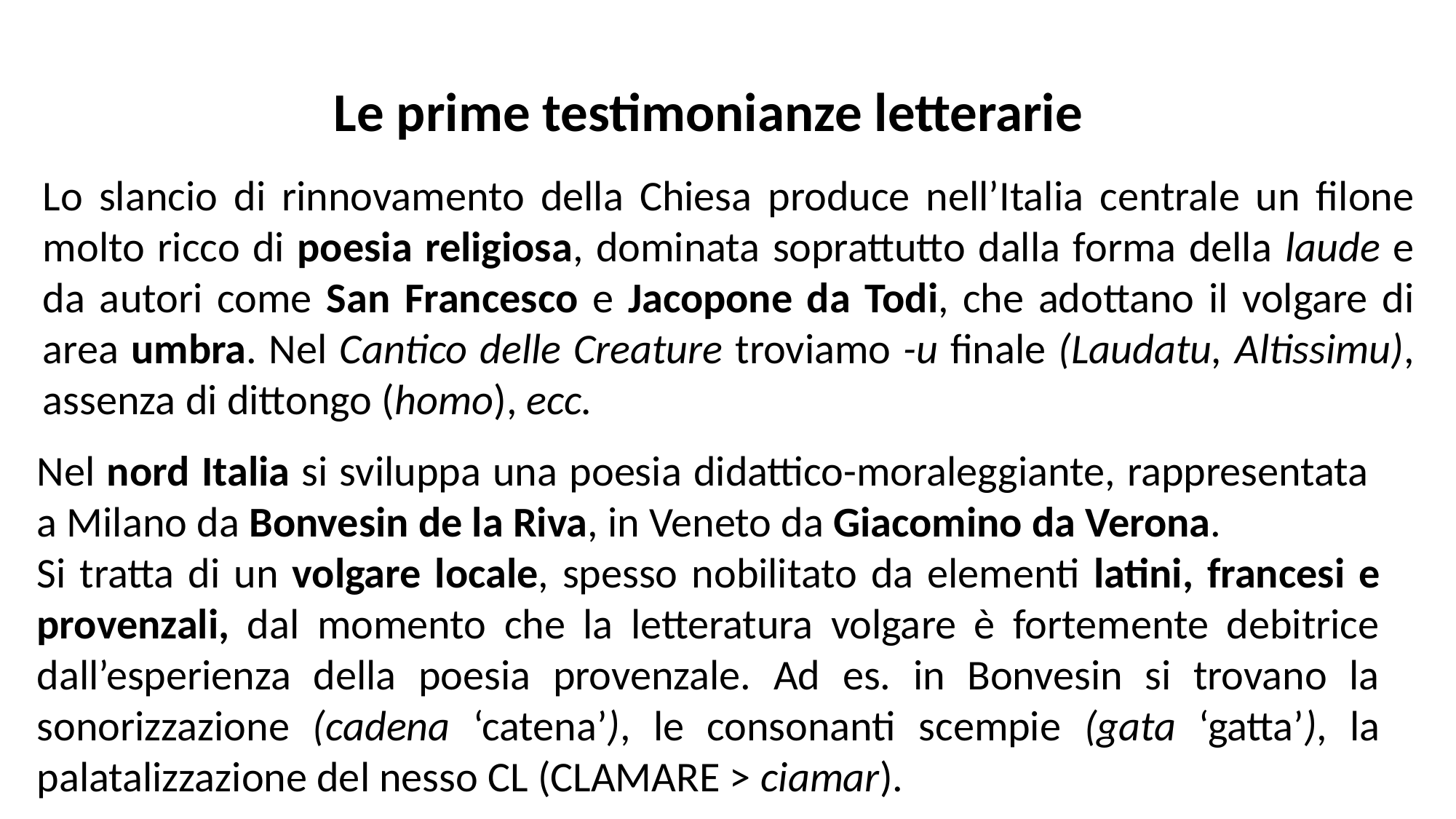

Le prime testimonianze letterarie
Lo slancio di rinnovamento della Chiesa produce nell’Italia centrale un filone molto ricco di poesia religiosa, dominata soprattutto dalla forma della laude e da autori come San Francesco e Jacopone da Todi, che adottano il volgare di area umbra. Nel Cantico delle Creature troviamo -u finale (Laudatu, Altissimu), assenza di dittongo (homo), ecc.
Nel nord Italia si sviluppa una poesia didattico-moraleggiante, rappresentata  a Milano da Bonvesin de la Riva, in Veneto da Giacomino da Verona.
Si tratta di un volgare locale, spesso nobilitato da elementi latini, francesi e provenzali, dal momento che la letteratura volgare è fortemente debitrice dall’esperienza della poesia provenzale. Ad es. in Bonvesin si trovano la sonorizzazione (cadena ‘catena’), le consonanti scempie (gata ‘gatta’), la palatalizzazione del nesso CL (CLAMARE > ciamar).